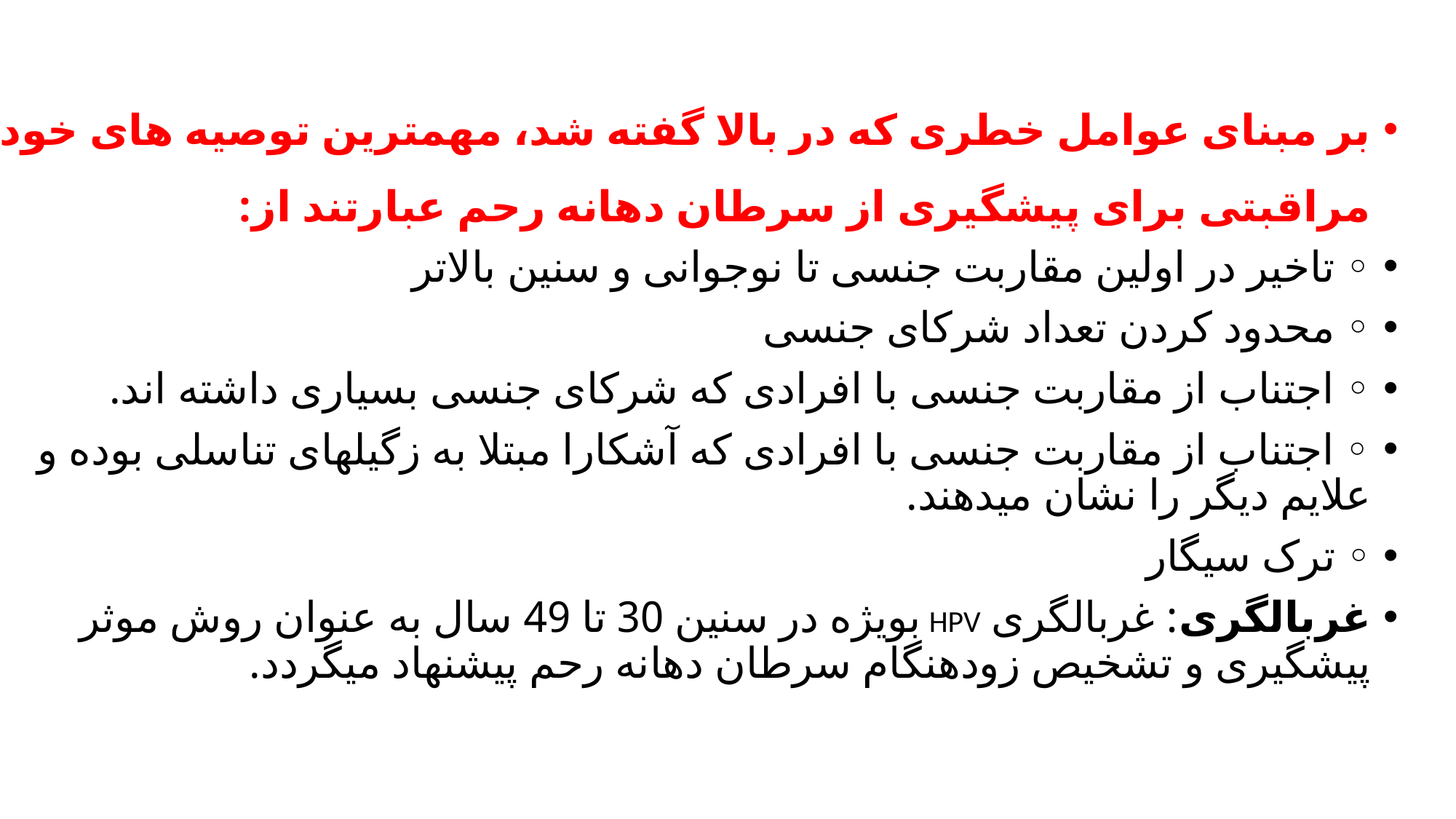

بر مبنای عوامل خطری که در بالا گفته شد، مهمترین توصیه های خود مراقبتی برای پیشگیری از سرطان دهانه رحم عبارتند از:
◦ تاخیر در اولین مقاربت جنسی تا نوجوانی و سنین بالاتر
◦ محدود کردن تعداد شرکای جنسی
◦ اجتناب از مقاربت جنسی با افرادی که شرکای جنسی بسیاری داشته اند.
◦ اجتناب از مقاربت جنسی با افرادی که آشکارا مبتلا به زگیلهای تناسلی بوده و علایم دیگر را نشان میدهند.
◦ ترک سیگار
غربالگری: غربالگری HPV بویژه در سنین 30 تا 49 سال به عنوان روش موثر پیشگیری و تشخیص زودهنگام سرطان دهانه رحم پیشنهاد میگردد.